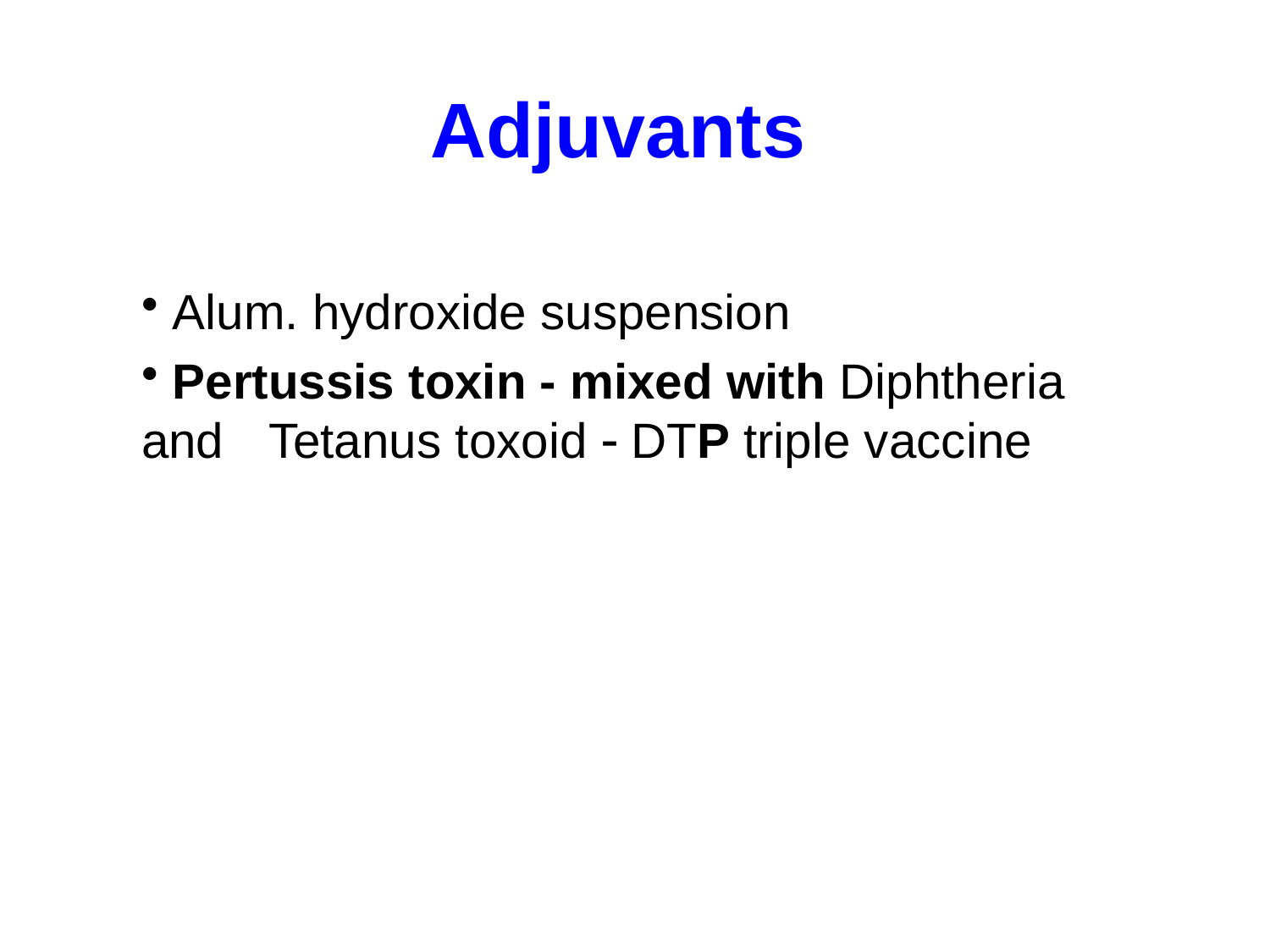

Adjuvants
 Alum. hydroxide suspension
 Pertussis toxin - mixed with Diphtheria and 	Tetanus toxoid − DTP triple vaccine